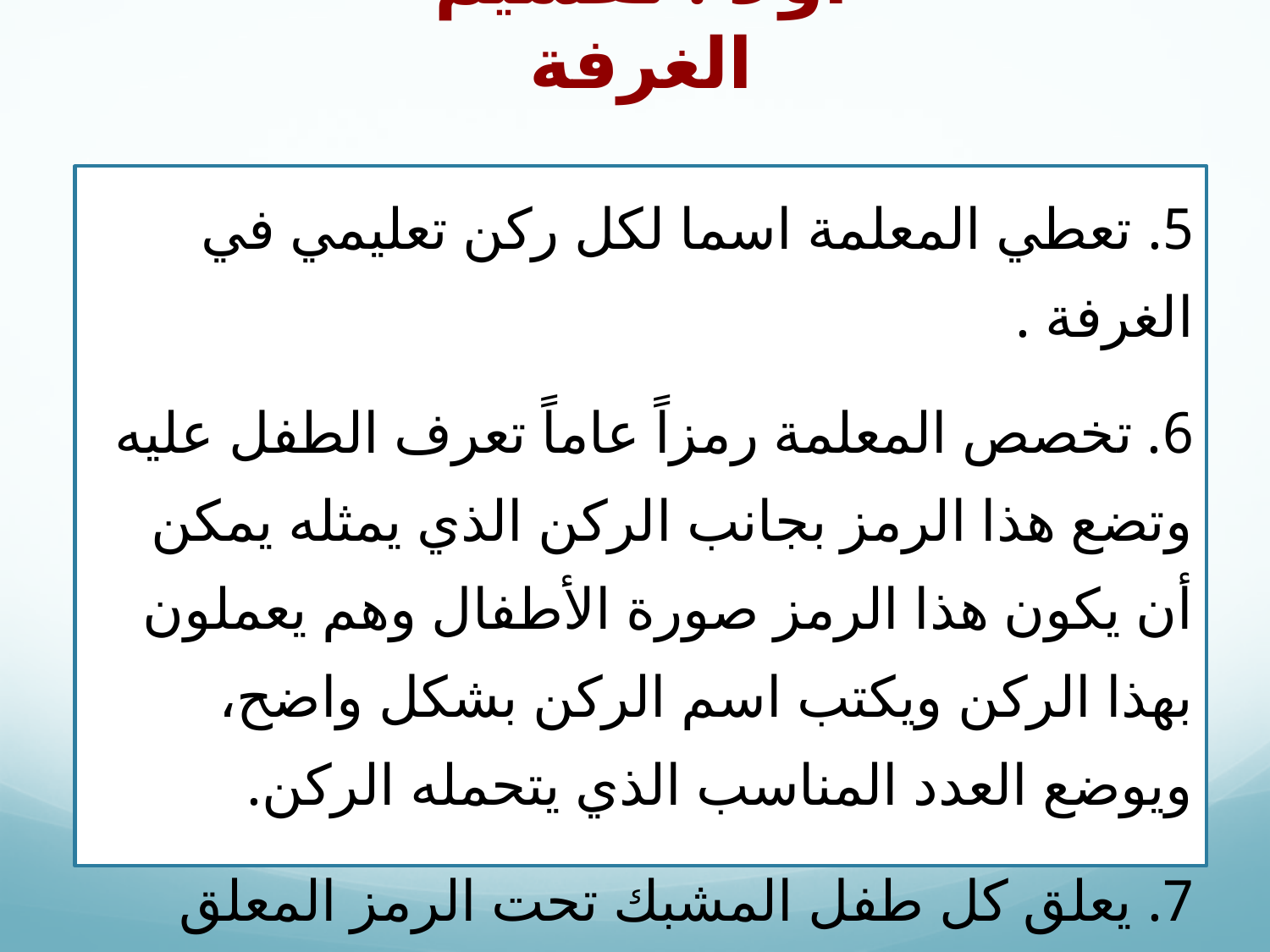

أولاً : تقسيم الغرفة
5. تعطي المعلمة اسما لكل ركن تعليمي في الغرفة .
6. تخصص المعلمة رمزاً عاماً تعرف الطفل عليه وتضع هذا الرمز بجانب الركن الذي يمثله يمكن أن يكون هذا الرمز صورة الأطفال وهم يعملون بهذا الركن ويكتب اسم الركن بشكل واضح، ويوضع العدد المناسب الذي يتحمله الركن.
7. يعلق كل طفل المشبك تحت الرمز المعلق عند دخوله الركن.